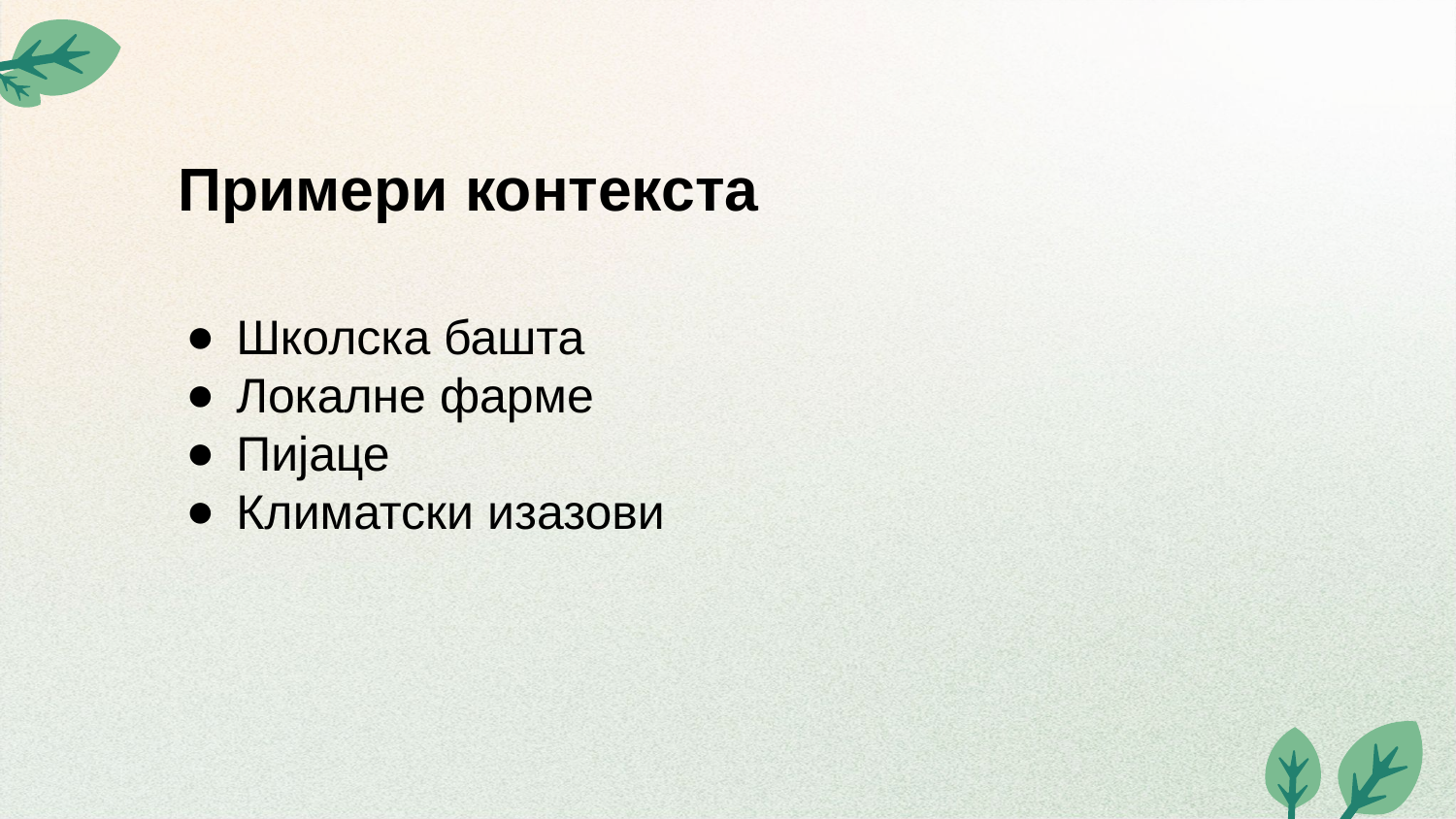

# Примери контекста
Школска башта
Локалне фарме
Пијаце
Климатски изазови